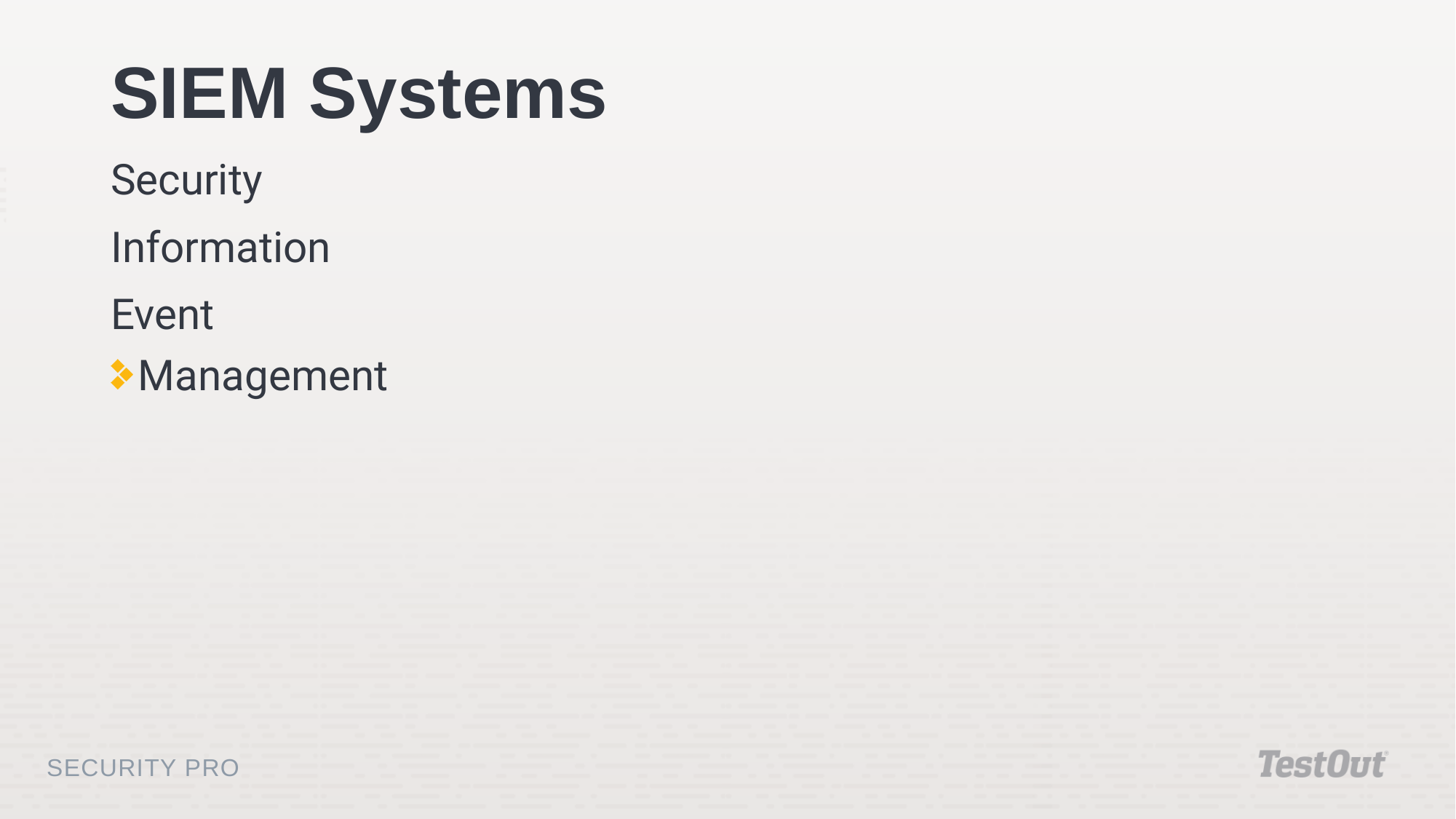

# SIEM Systems
Security
Information
Event
Management
Security Pro